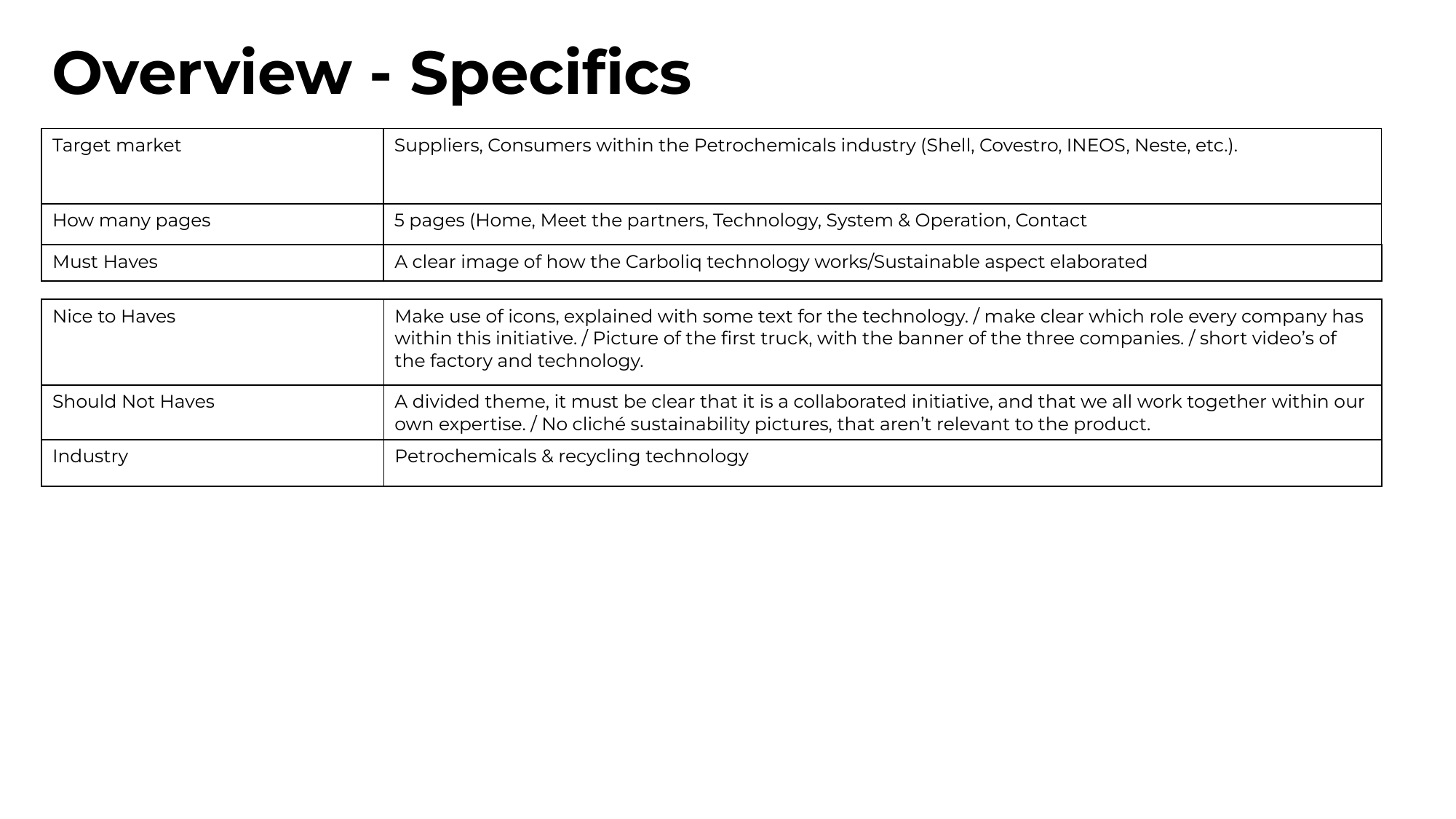

Overview - Specifics
| Target market | Suppliers, Consumers within the Petrochemicals industry (Shell, Covestro, INEOS, Neste, etc.). |
| --- | --- |
| How many pages | 5 pages (Home, Meet the partners, Technology, System & Operation, Contact |
| Must Haves | A clear image of how the Carboliq technology works/Sustainable aspect elaborated |
| --- | --- |
| Nice to Haves | Make use of icons, explained with some text for the technology. / make clear which role every company has within this initiative. / Picture of the first truck, with the banner of the three companies. / short video’s of the factory and technology. |
| --- | --- |
| Should Not Haves | A divided theme, it must be clear that it is a collaborated initiative, and that we all work together within our own expertise. / No cliché sustainability pictures, that aren’t relevant to the product. |
| Industry | Petrochemicals & recycling technology |